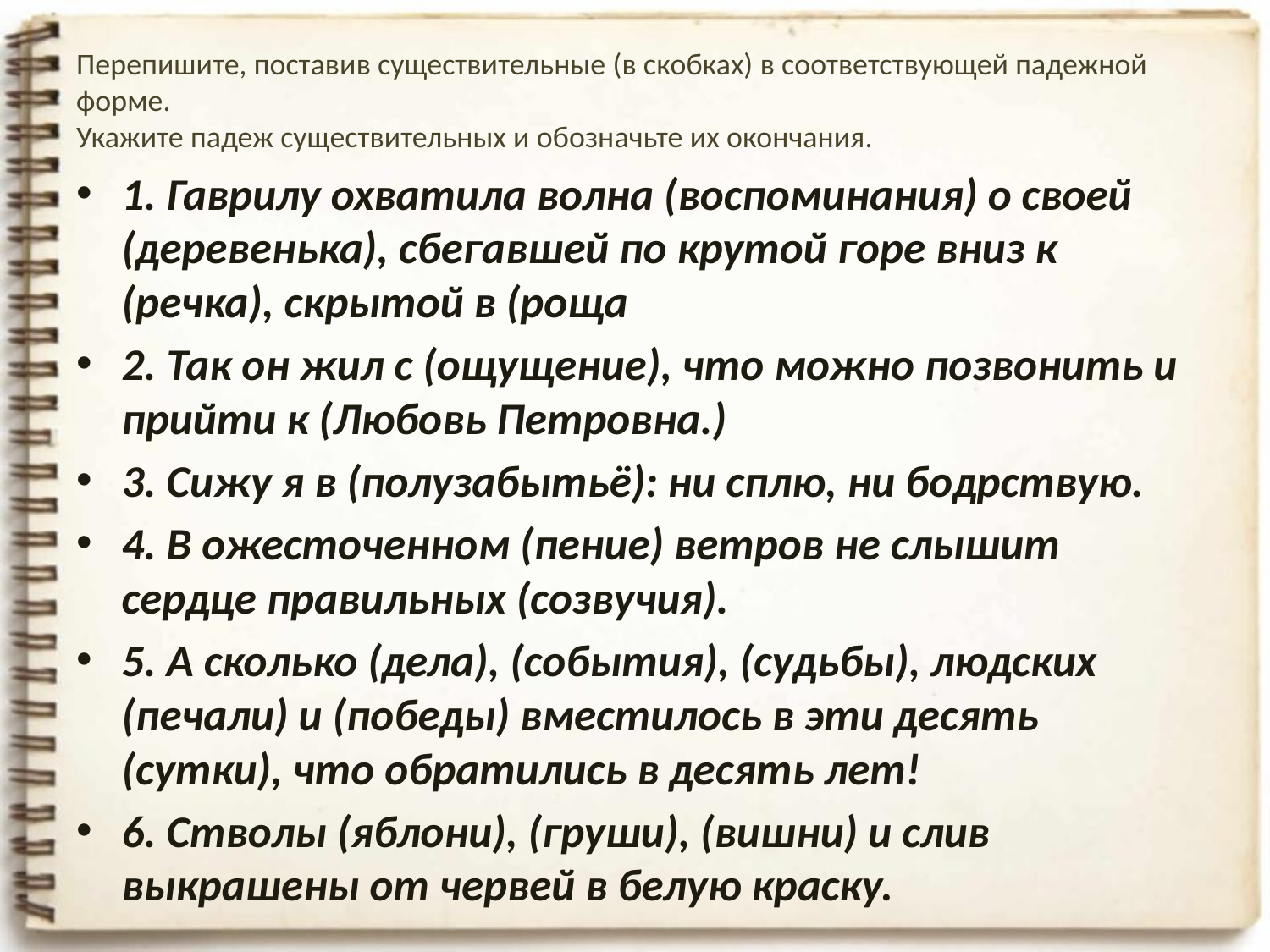

# Перепишите, поставив существительные (в скобках) в соответствующей падежной форме. Укажите падеж существительных и обозначьте их окончания.
1. Гаврилу охватила волна (воспоминания) о своей (деревенька), сбегавшей по крутой горе вниз к (речка), скрытой в (роща
2. Так он жил с (ощущение), что можно позвонить и прийти к (Любовь Петровна.)
3. Сижу я в (полузабытьё): ни сплю, ни бодрствую.
4. В ожесточенном (пение) ветров не слышит сердце правильных (созвучия).
5. А сколько (дела), (события), (судьбы), людских (печали) и (победы) вместилось в эти десять (сутки), что обратились в десять лет!
6. Стволы (яблони), (груши), (вишни) и слив выкрашены от червей в белую краску.